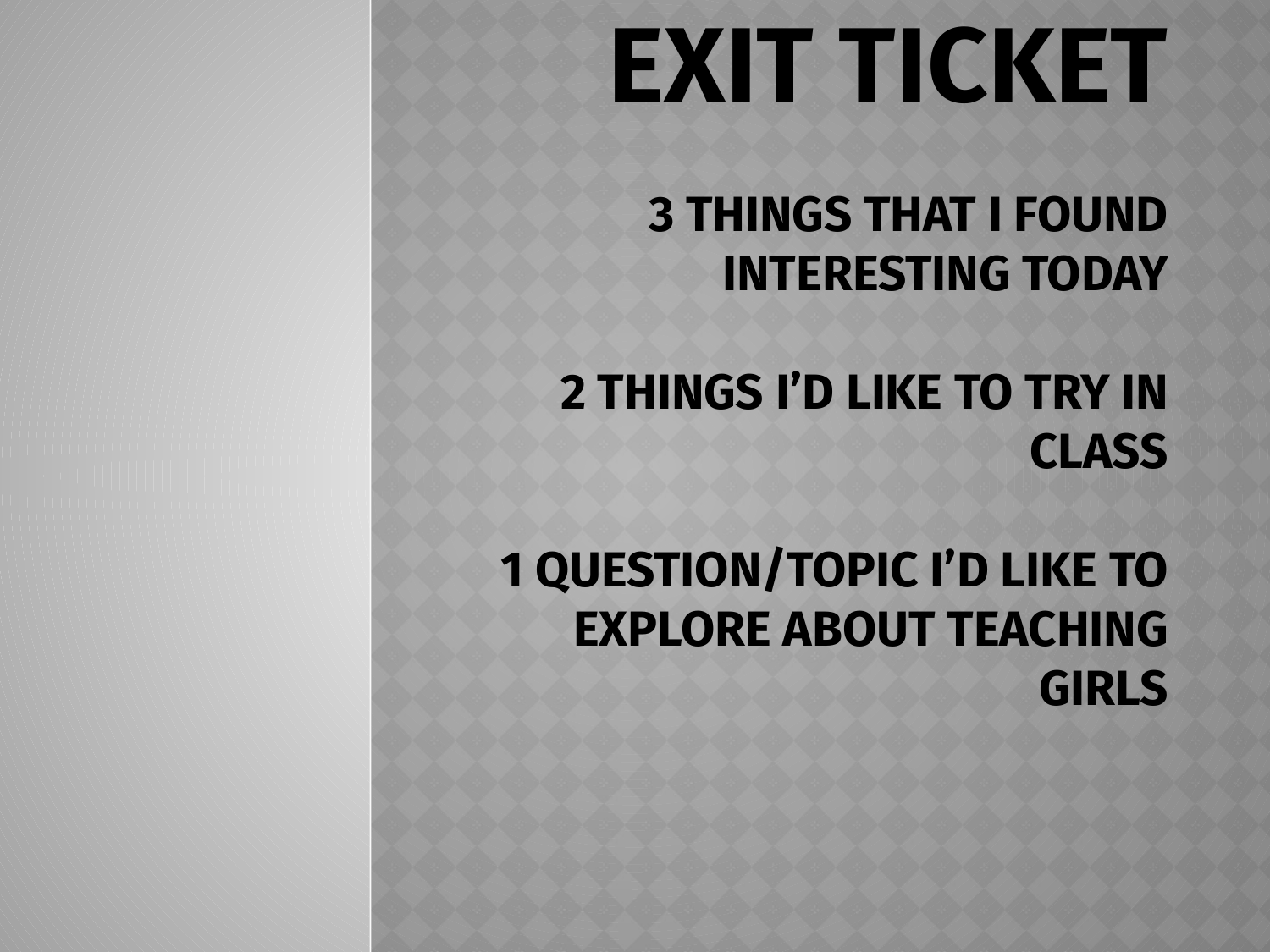

# 3-2-1 Exit ticket 3 things That I found interesting today 2 things I’d like to try in class 1 question/topic I’d like to Explore about Teaching Girls